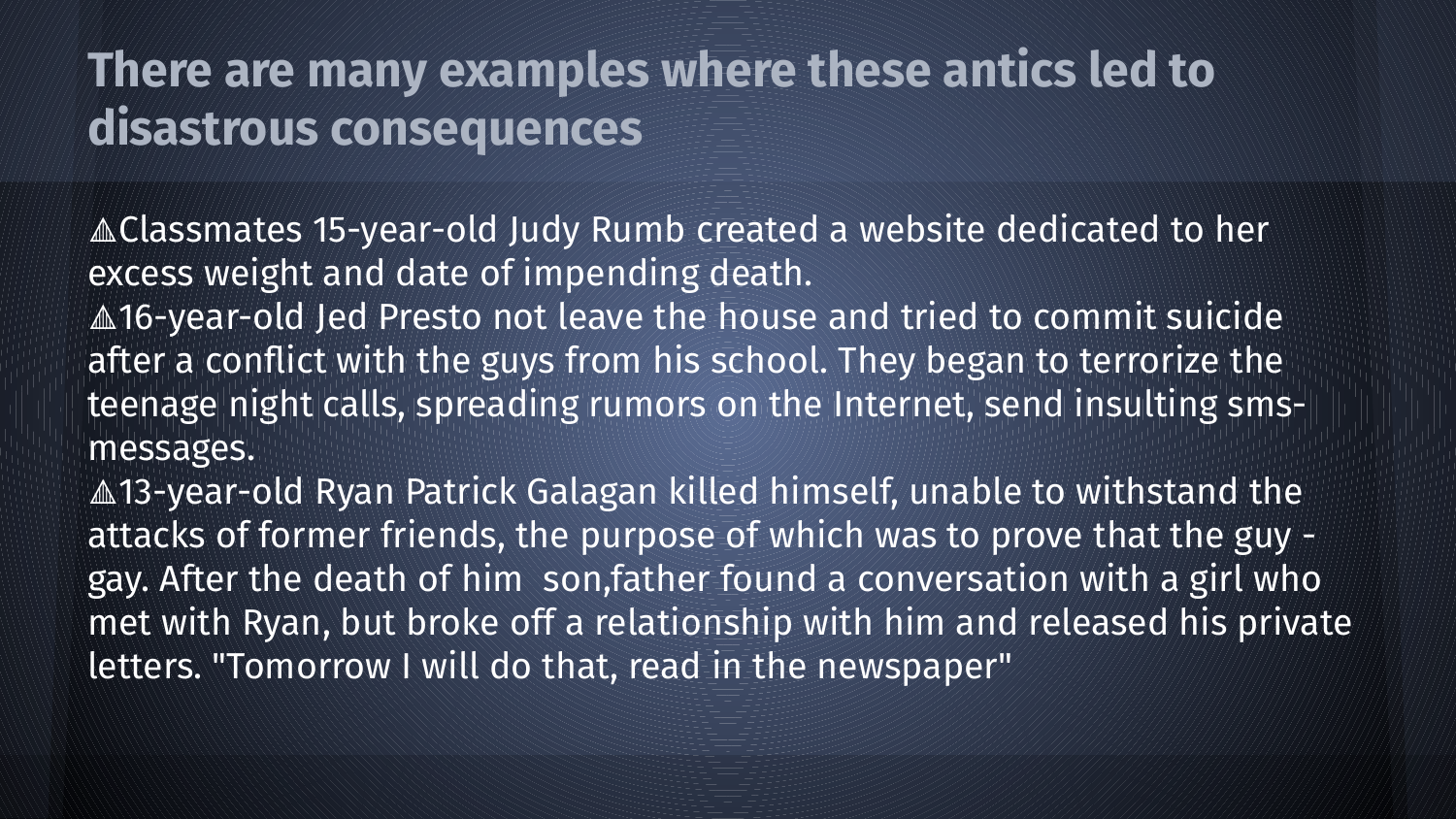

# There are many examples where these antics led to disastrous consequences
🔺Classmates 15-year-old Judy Rumb created a website dedicated to her excess weight and date of impending death.
🔺16-year-old Jed Presto not leave the house and tried to commit suicide after a conflict with the guys from his school. They began to terrorize the teenage night calls, spreading rumors on the Internet, send insulting sms-messages.
🔺13-year-old Ryan Patrick Galagan killed himself, unable to withstand the attacks of former friends, the purpose of which was to prove that the guy - gay. After the death of him  son,father found a conversation with a girl who met with Ryan, but broke off a relationship with him and released his private letters. "Tomorrow I will do that, read in the newspaper"